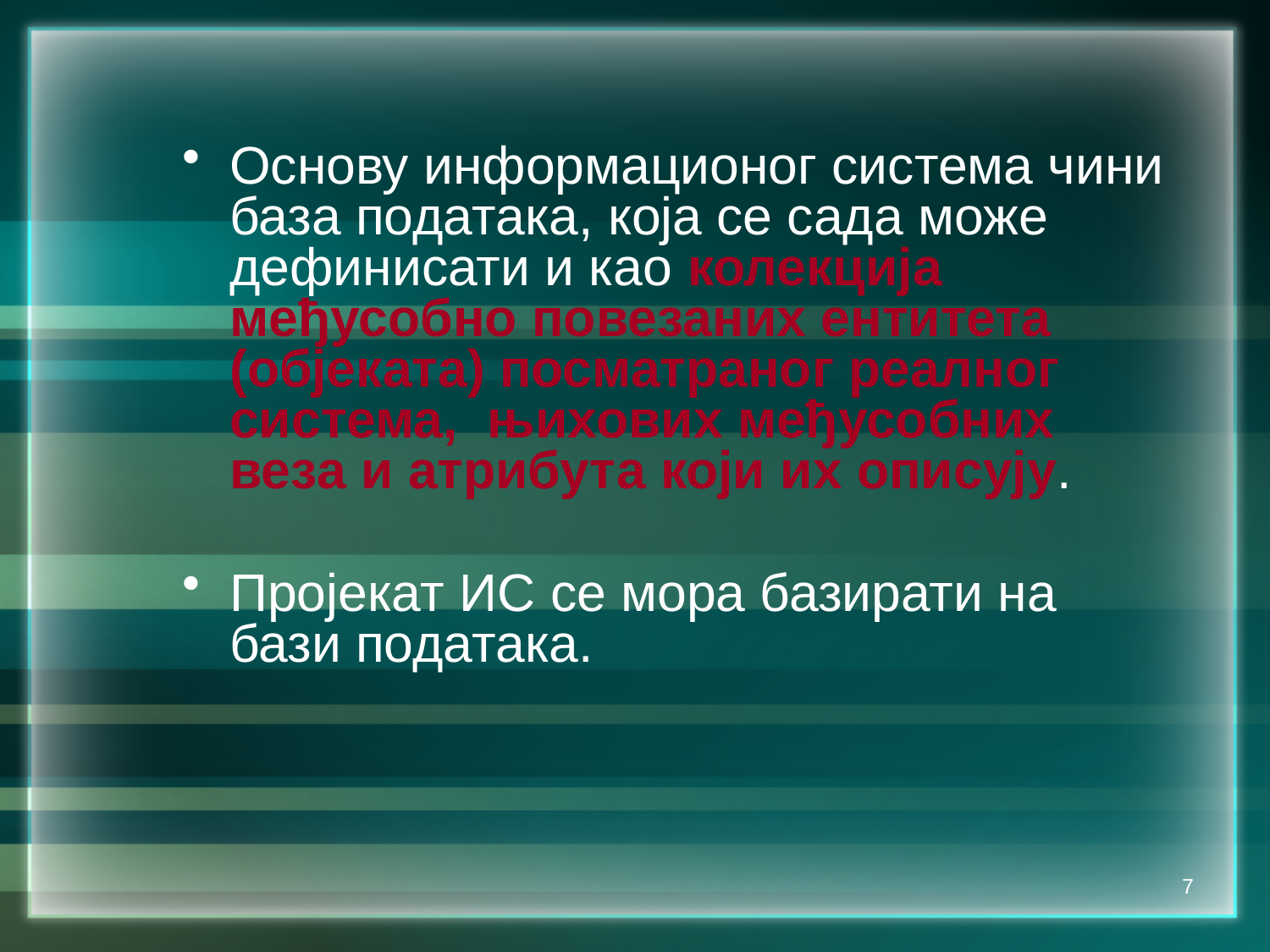

Основу информационог система чини база података, која се сада може дефинисати и као колекција међусобно повезаних ентитета (објеката) посматраног реалног система,  њихових међусобних веза и атрибута који их описују.

Пројекат ИС се мора базирати на бази података.
7